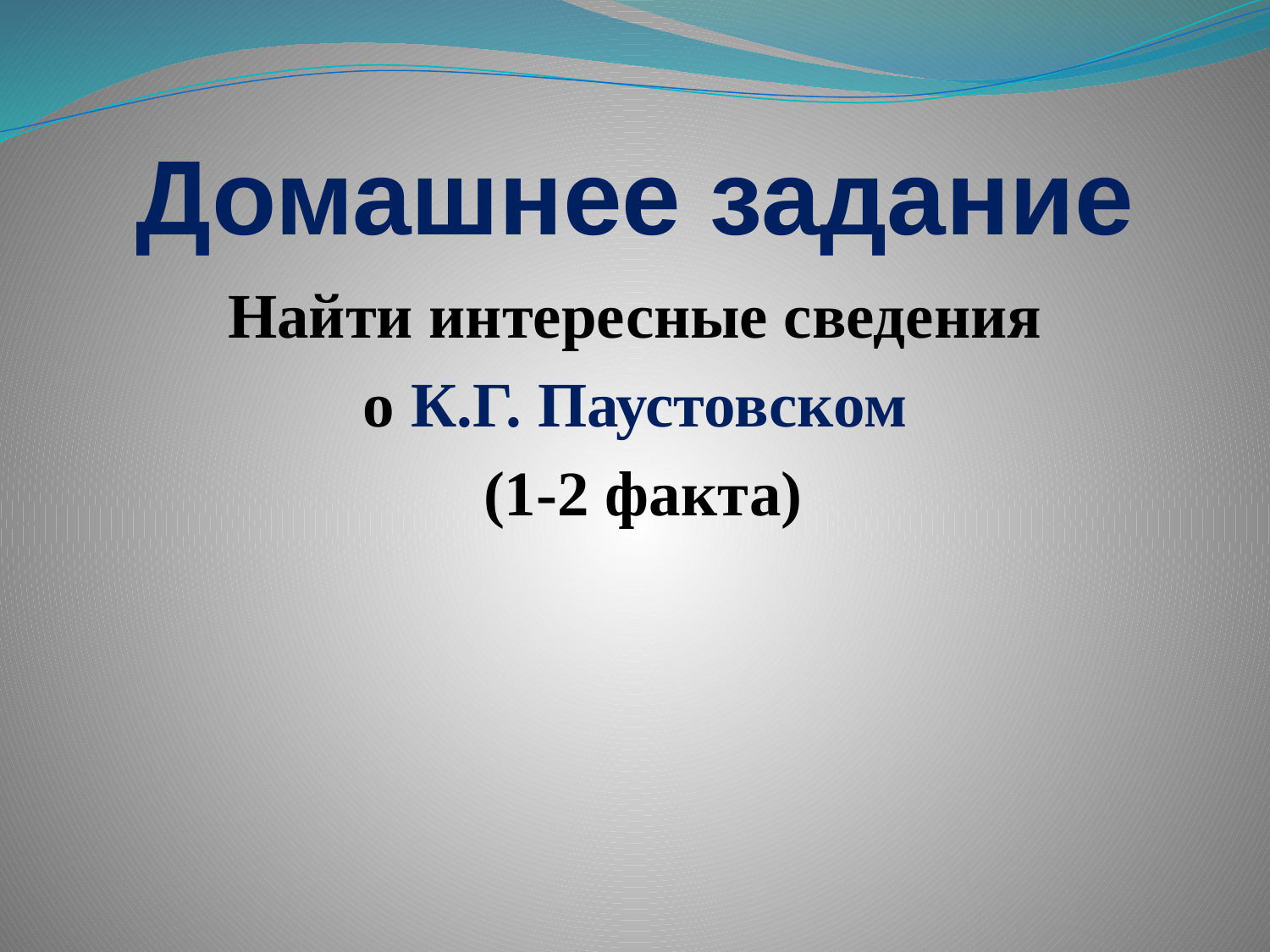

# Домашнее задание
Найти интересные сведения
о К.Г. Паустовском
 (1-2 факта)